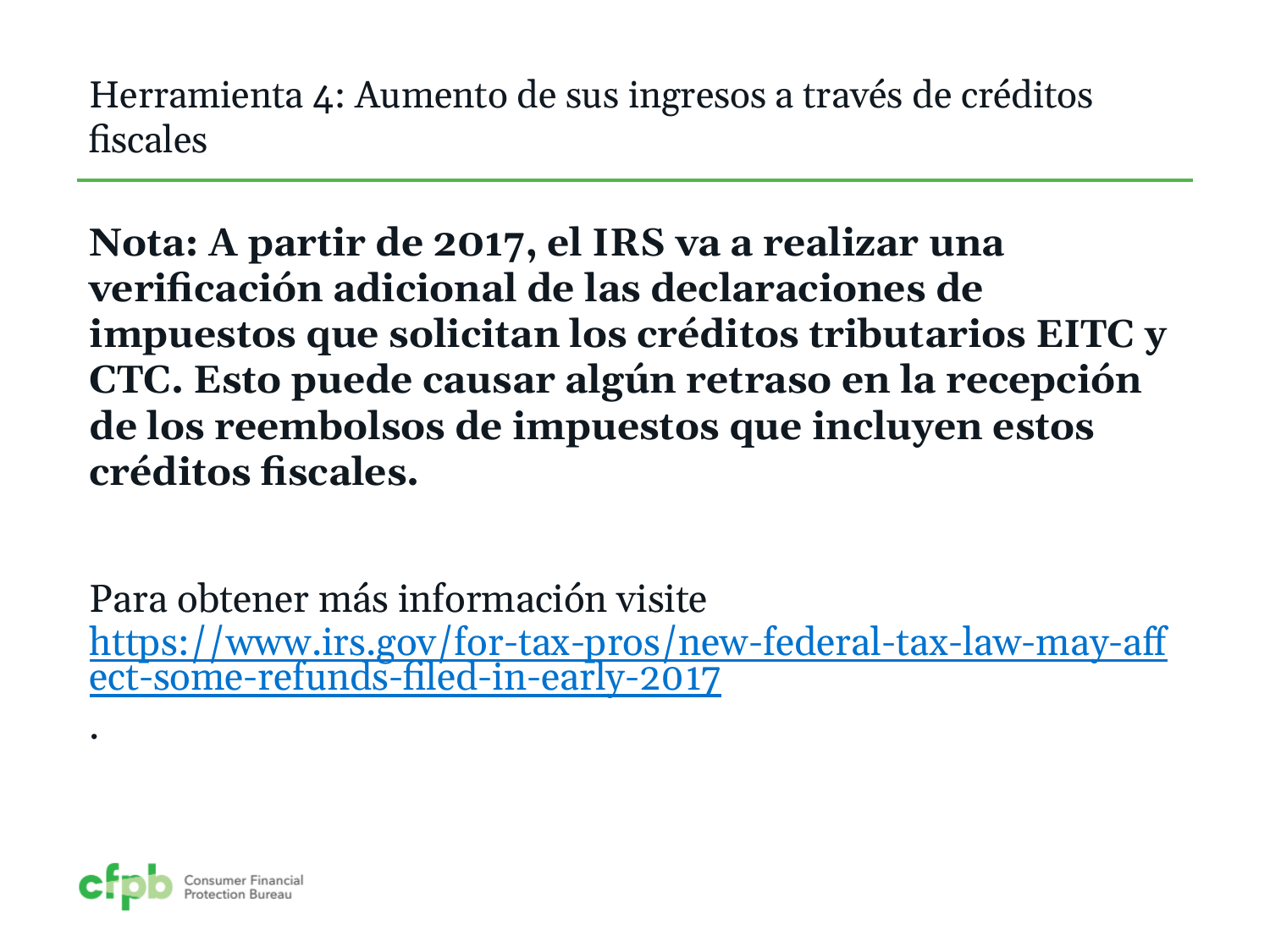

# Herramienta 4: Aumento de sus ingresos a través de créditos fiscales
Nota: A partir de 2017, el IRS va a realizar una verificación adicional de las declaraciones de impuestos que solicitan los créditos tributarios EITC y CTC. Esto puede causar algún retraso en la recepción de los reembolsos de impuestos que incluyen estos créditos fiscales.

Para obtener más información visite https://www.irs.gov/for-tax-pros/new-federal-tax-law-may-affect-some-refunds-filed-in-early-2017.